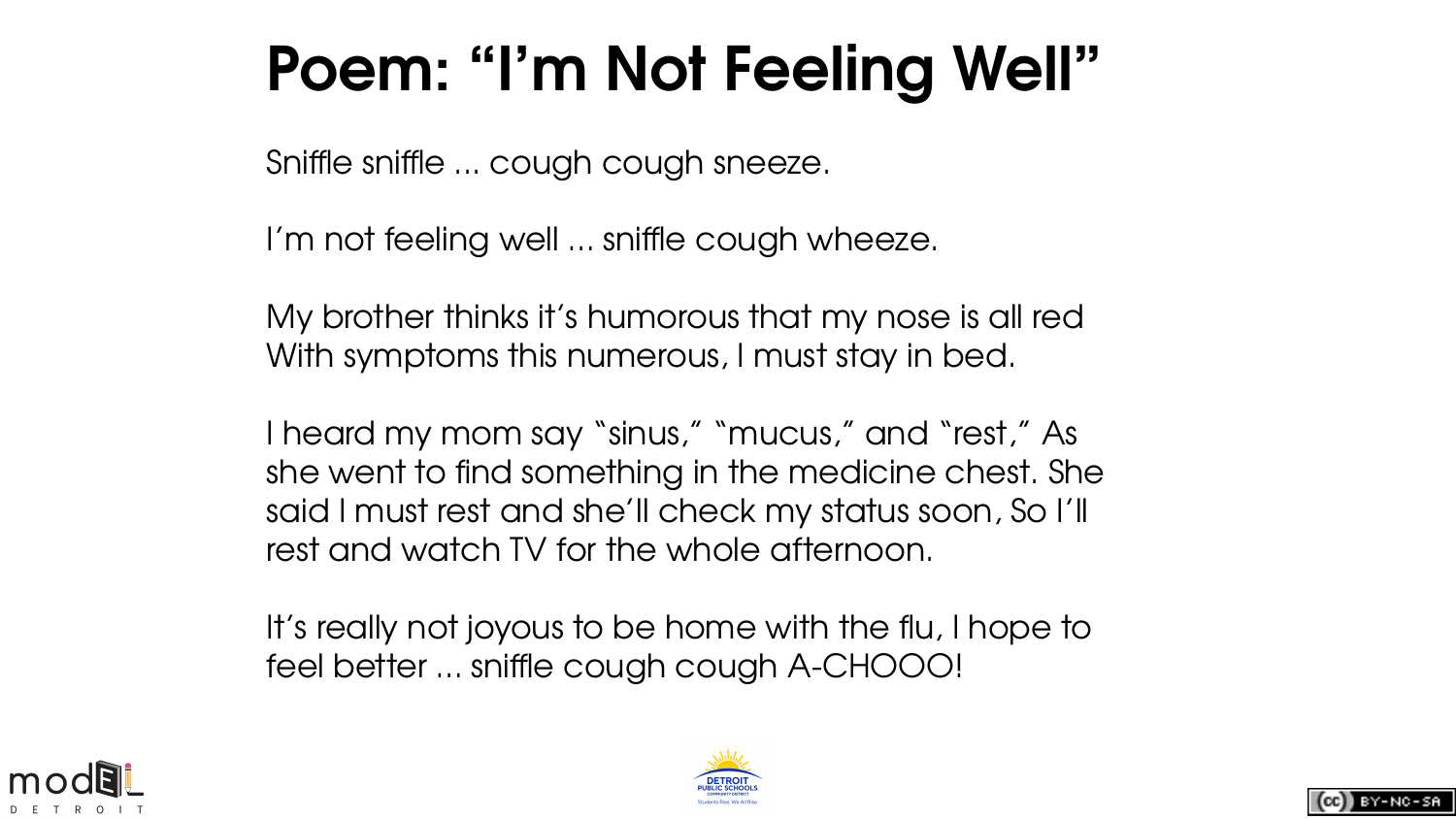

Poem: “I’m Not Feeling Well”

Sniffle sniffle ... cough cough sneeze.

I’m not feeling well … sniffle cough wheeze.

My brother thinks it’s humorous that my nose is all red With symptoms this numerous, I must stay in bed.

I heard my mom say “sinus,” “mucus,” and “rest,” As she went to find something in the medicine chest. She said I must rest and she’ll check my status soon, So I’ll rest and watch TV for the whole afternoon.

It’s really not joyous to be home with the flu, I hope to feel better … sniffle cough cough A-CHOOO!